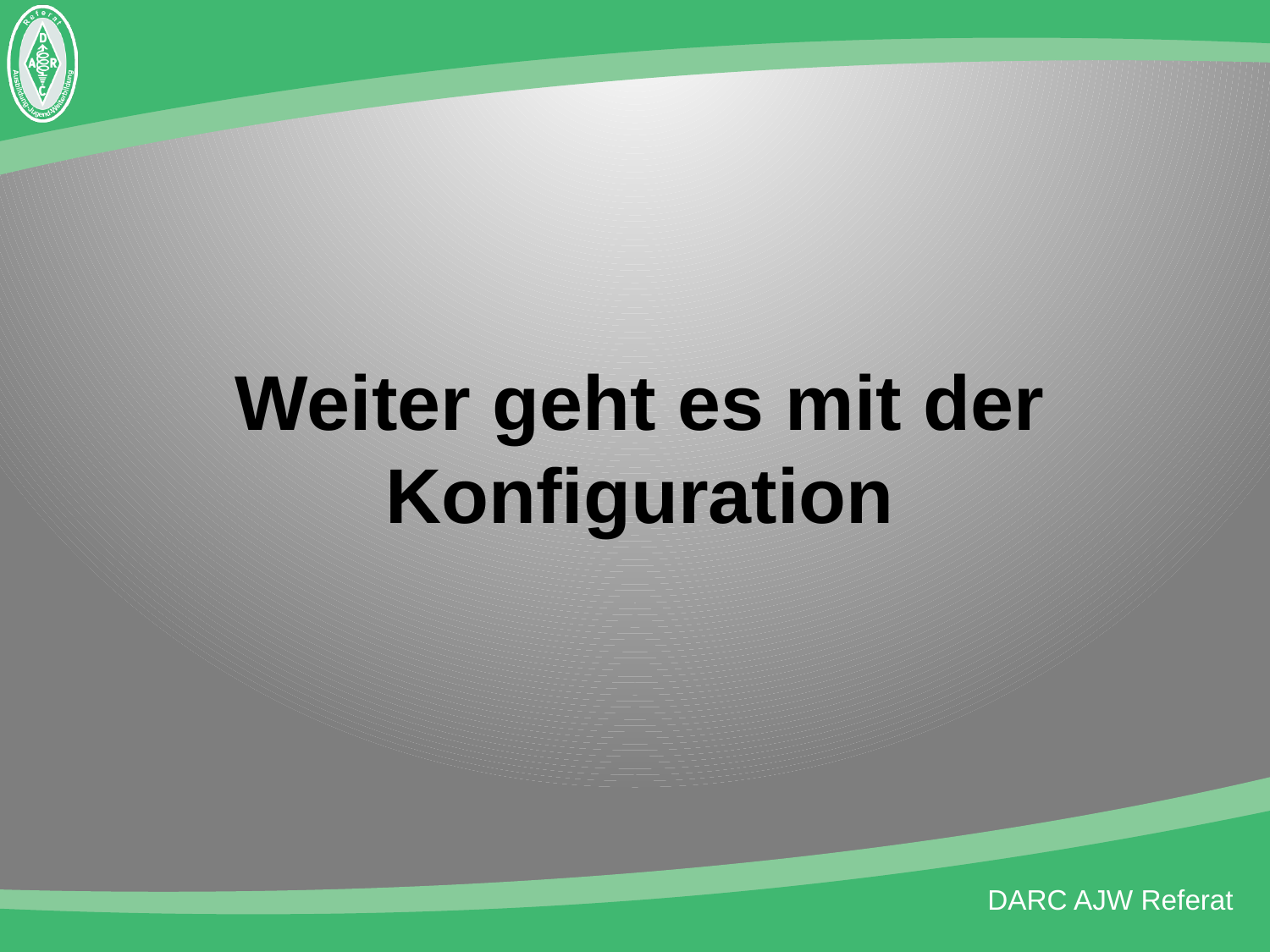

# Weiter geht es mit der Konfiguration